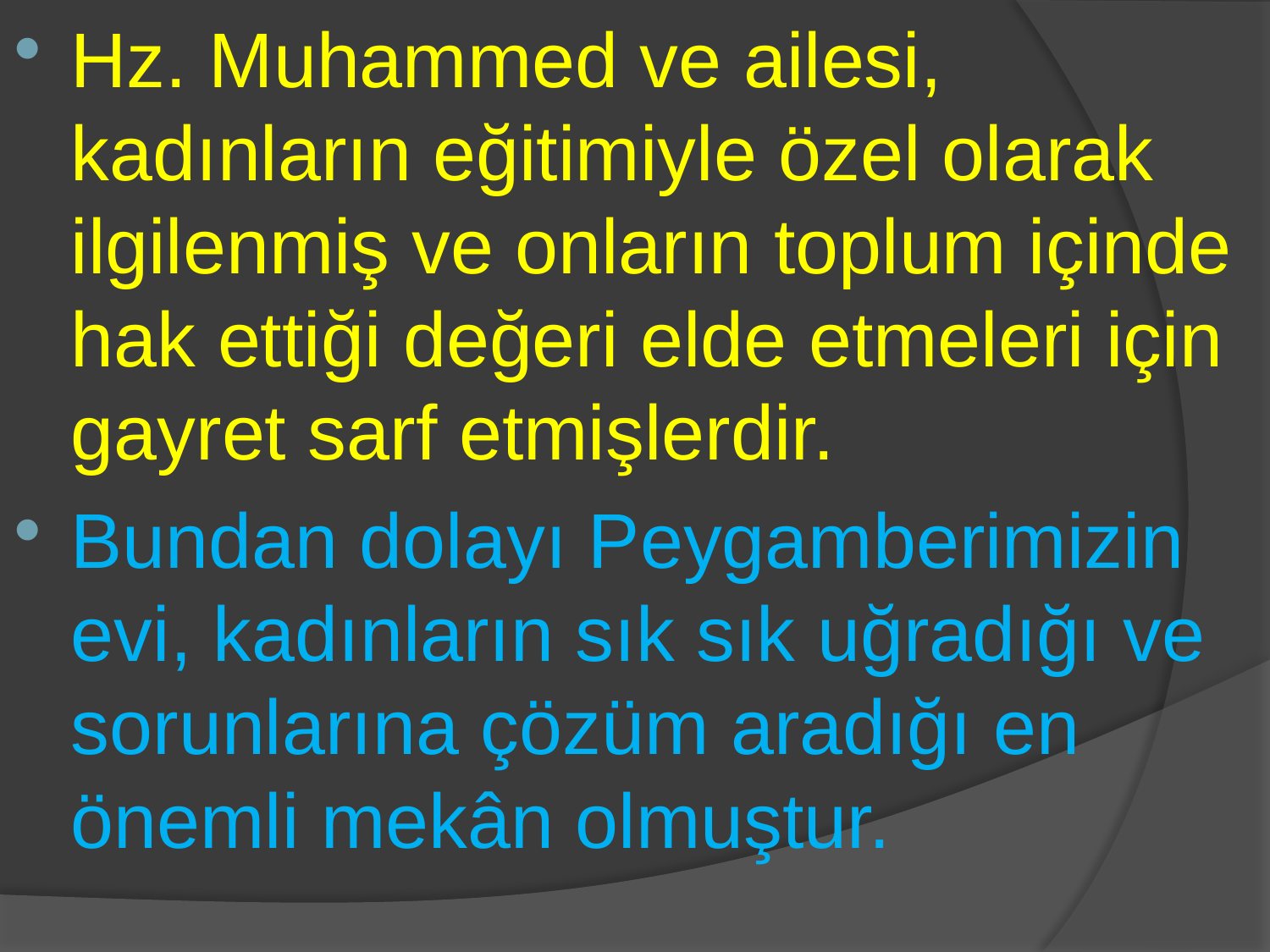

Hz. Muhammed ve ailesi, kadınların eğitimiyle özel olarak ilgilenmiş ve onların toplum içinde hak ettiği değeri elde etmeleri için gayret sarf etmişlerdir.
Bundan dolayı Peygamberimizin evi, kadınların sık sık uğradığı ve sorunlarına çözüm aradığı en önemli mekân olmuştur.